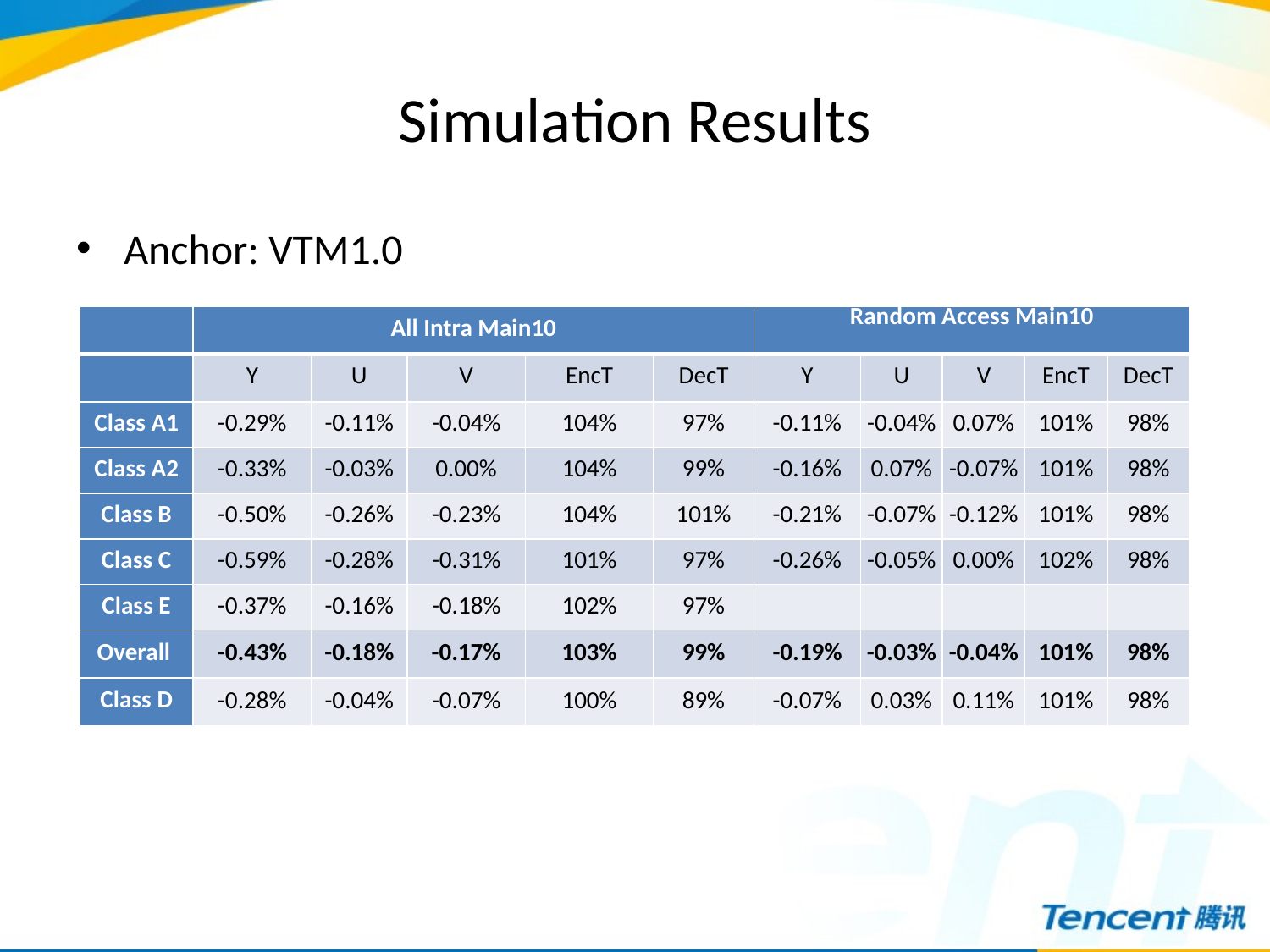

# Simulation Results
Anchor: VTM1.0

|  | All Intra Main10 |  |  |  |  | Random Access Main10 |  |  |  |  |
| --- | --- | --- | --- | --- | --- | --- | --- | --- | --- | --- |
|  | Y | U | V | EncT | DecT | Y | U | V | EncT | DecT |
| Class A1 | -0.29% | -0.11% | -0.04% | 104% | 97% | -0.11% | -0.04% | 0.07% | 101% | 98% |
| Class A2 | -0.33% | -0.03% | 0.00% | 104% | 99% | -0.16% | 0.07% | -0.07% | 101% | 98% |
| Class B | -0.50% | -0.26% | -0.23% | 104% | 101% | -0.21% | -0.07% | -0.12% | 101% | 98% |
| Class C | -0.59% | -0.28% | -0.31% | 101% | 97% | -0.26% | -0.05% | 0.00% | 102% | 98% |
| Class E | -0.37% | -0.16% | -0.18% | 102% | 97% |  |  |  |  |  |
| Overall | -0.43% | -0.18% | -0.17% | 103% | 99% | -0.19% | -0.03% | -0.04% | 101% | 98% |
| Class D | -0.28% | -0.04% | -0.07% | 100% | 89% | -0.07% | 0.03% | 0.11% | 101% | 98% |